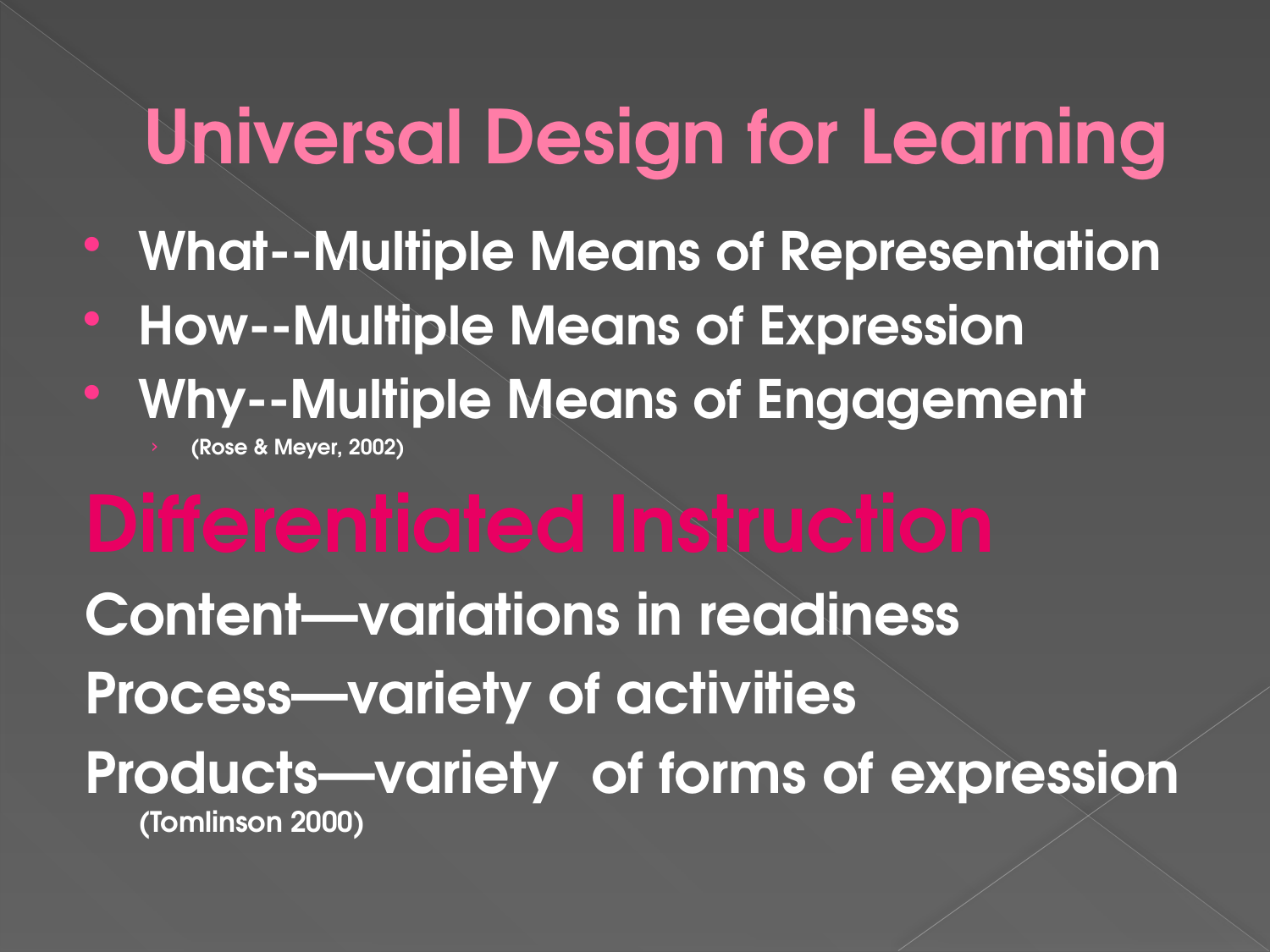

# Universal Design for Learning
What--Multiple Means of Representation
How--Multiple Means of Expression
Why--Multiple Means of Engagement
(Rose & Meyer, 2002)
Differentiated Instruction
Content—variations in readiness
Process—variety of activities
Products—variety  of forms of expression (Tomlinson 2000)